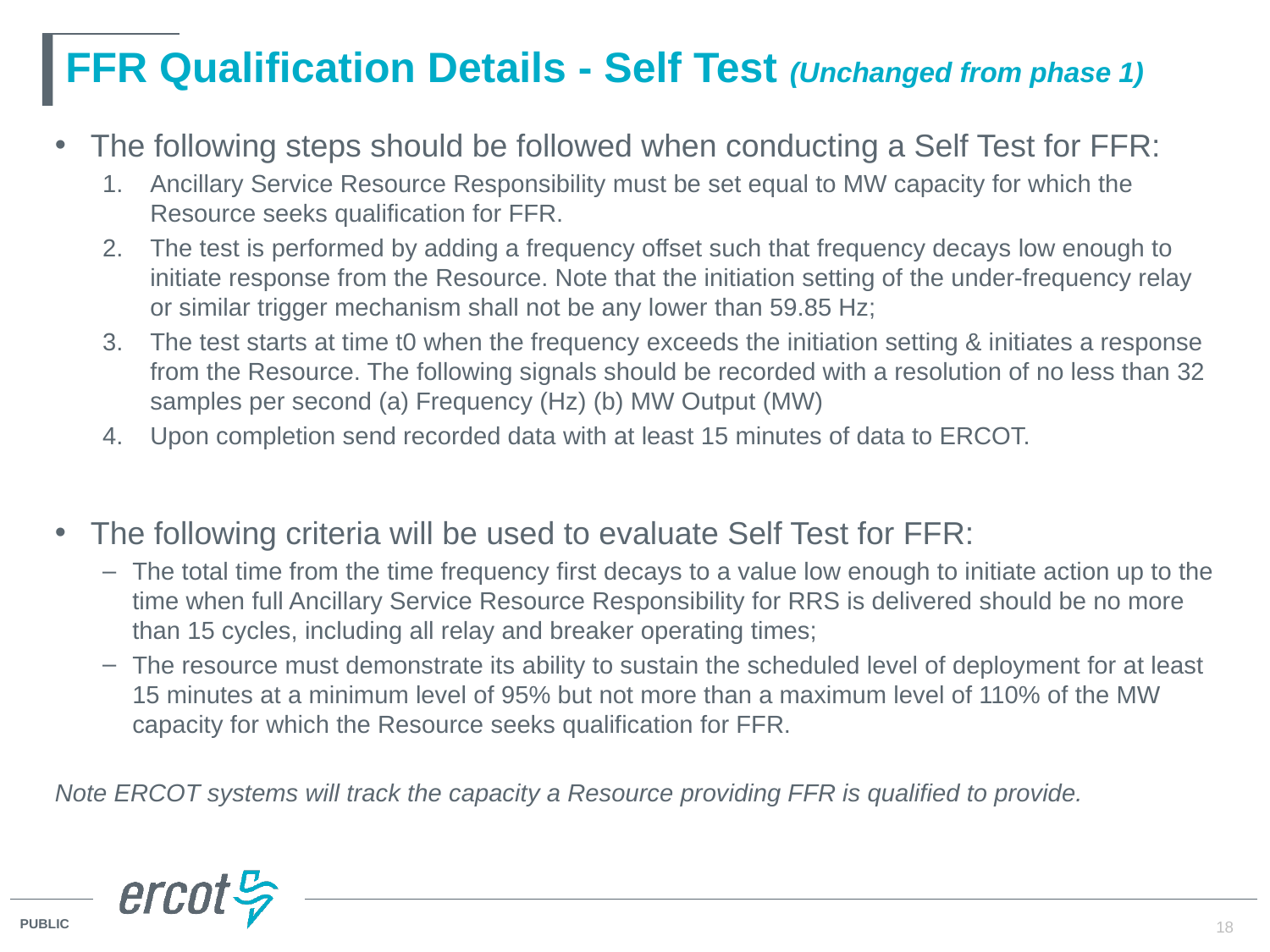

# FFR Qualification Details - Self Test (Unchanged from phase 1)
The following steps should be followed when conducting a Self Test for FFR:
Ancillary Service Resource Responsibility must be set equal to MW capacity for which the Resource seeks qualification for FFR.
The test is performed by adding a frequency offset such that frequency decays low enough to initiate response from the Resource. Note that the initiation setting of the under-frequency relay or similar trigger mechanism shall not be any lower than 59.85 Hz;
The test starts at time t0 when the frequency exceeds the initiation setting & initiates a response from the Resource. The following signals should be recorded with a resolution of no less than 32 samples per second (a) Frequency (Hz) (b) MW Output (MW)
Upon completion send recorded data with at least 15 minutes of data to ERCOT.

The following criteria will be used to evaluate Self Test for FFR:
The total time from the time frequency first decays to a value low enough to initiate action up to the time when full Ancillary Service Resource Responsibility for RRS is delivered should be no more than 15 cycles, including all relay and breaker operating times;
The resource must demonstrate its ability to sustain the scheduled level of deployment for at least 15 minutes at a minimum level of 95% but not more than a maximum level of 110% of the MW capacity for which the Resource seeks qualification for FFR.

Note ERCOT systems will track the capacity a Resource providing FFR is qualified to provide.

18